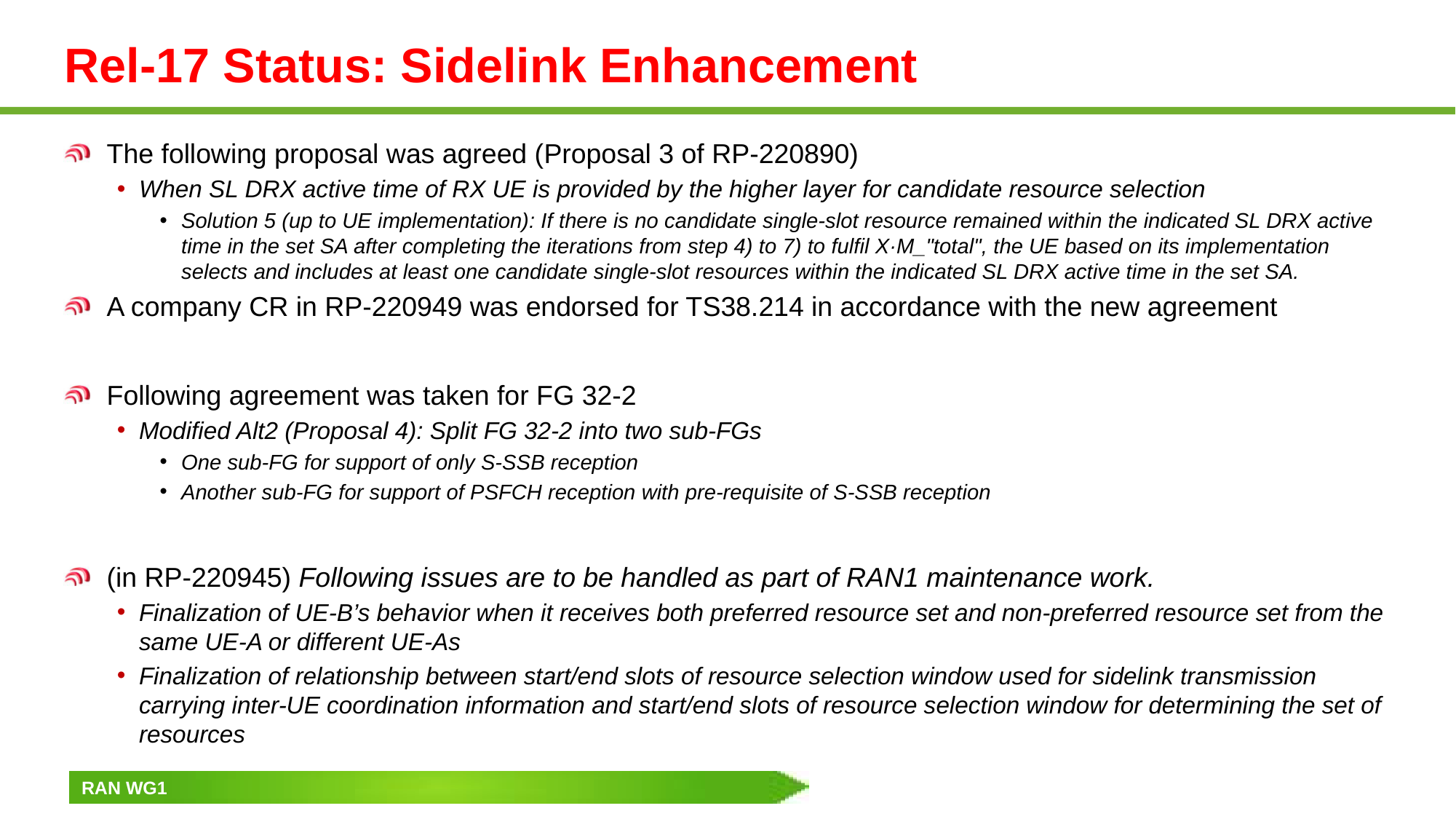

# Rel-17 Status: Sidelink Enhancement
The following proposal was agreed (Proposal 3 of RP-220890)
When SL DRX active time of RX UE is provided by the higher layer for candidate resource selection
Solution 5 (up to UE implementation): If there is no candidate single-slot resource remained within the indicated SL DRX active time in the set SA after completing the iterations from step 4) to 7) to fulfil X·M_"total", the UE based on its implementation selects and includes at least one candidate single-slot resources within the indicated SL DRX active time in the set SA.
A company CR in RP-220949 was endorsed for TS38.214 in accordance with the new agreement

Following agreement was taken for FG 32-2
Modified Alt2 (Proposal 4): Split FG 32-2 into two sub-FGs
One sub-FG for support of only S-SSB reception
Another sub-FG for support of PSFCH reception with pre-requisite of S-SSB reception

(in RP-220945) Following issues are to be handled as part of RAN1 maintenance work.
Finalization of UE-B’s behavior when it receives both preferred resource set and non-preferred resource set from the same UE-A or different UE-As
Finalization of relationship between start/end slots of resource selection window used for sidelink transmission carrying inter-UE coordination information and start/end slots of resource selection window for determining the set of resources